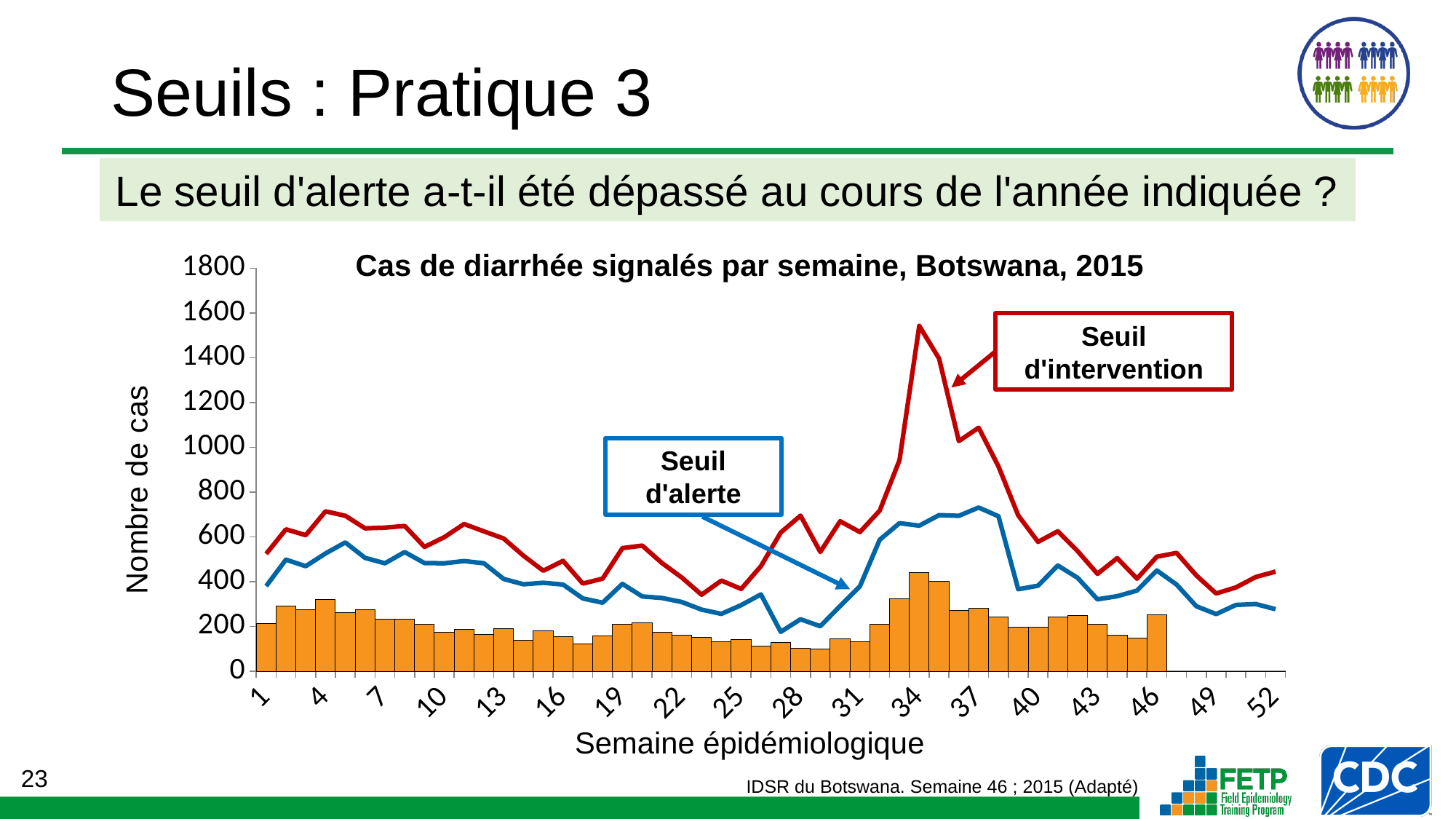

# Seuils : Pratique 3
Le seuil d'alerte a-t-il été dépassé au cours de l'année indiquée ?

### Chart

| Category |  | Alerte | Action |
|---|---|---|---|
Cas de diarrhée signalés par semaine, Botswana, 2015
Seuil d'intervention
Seuil d'alerte
Semaine épidémiologique
IDSR du Botswana. Semaine 46 ; 2015 (Adapté)